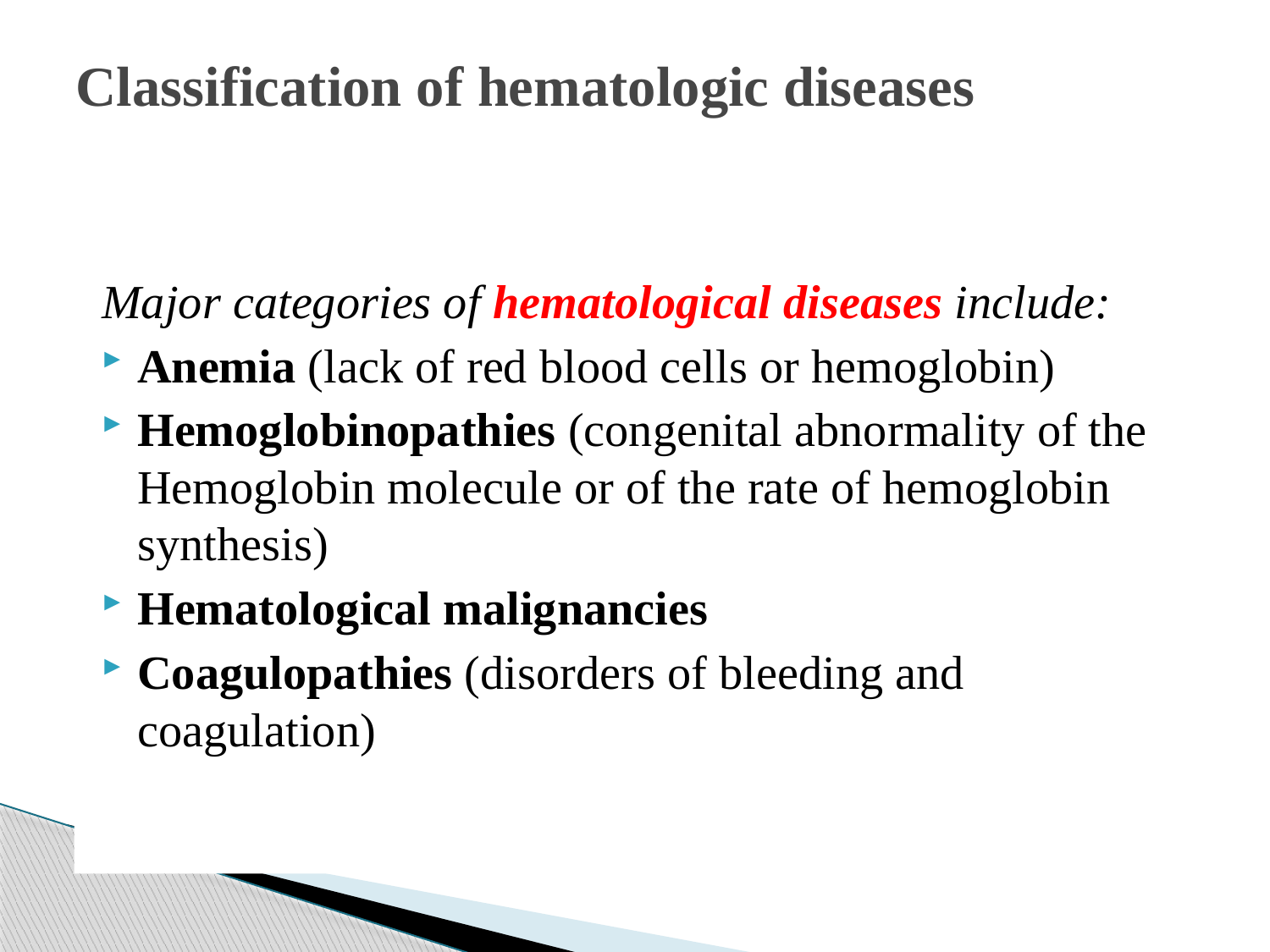

# Classification of hematologic diseases
Major categories of hematological diseases include:
Anemia (lack of red blood cells or hemoglobin)
Hemoglobinopathies (congenital abnormality of the Hemoglobin molecule or of the rate of hemoglobin synthesis)
Hematological malignancies
Coagulopathies (disorders of bleeding and coagulation)